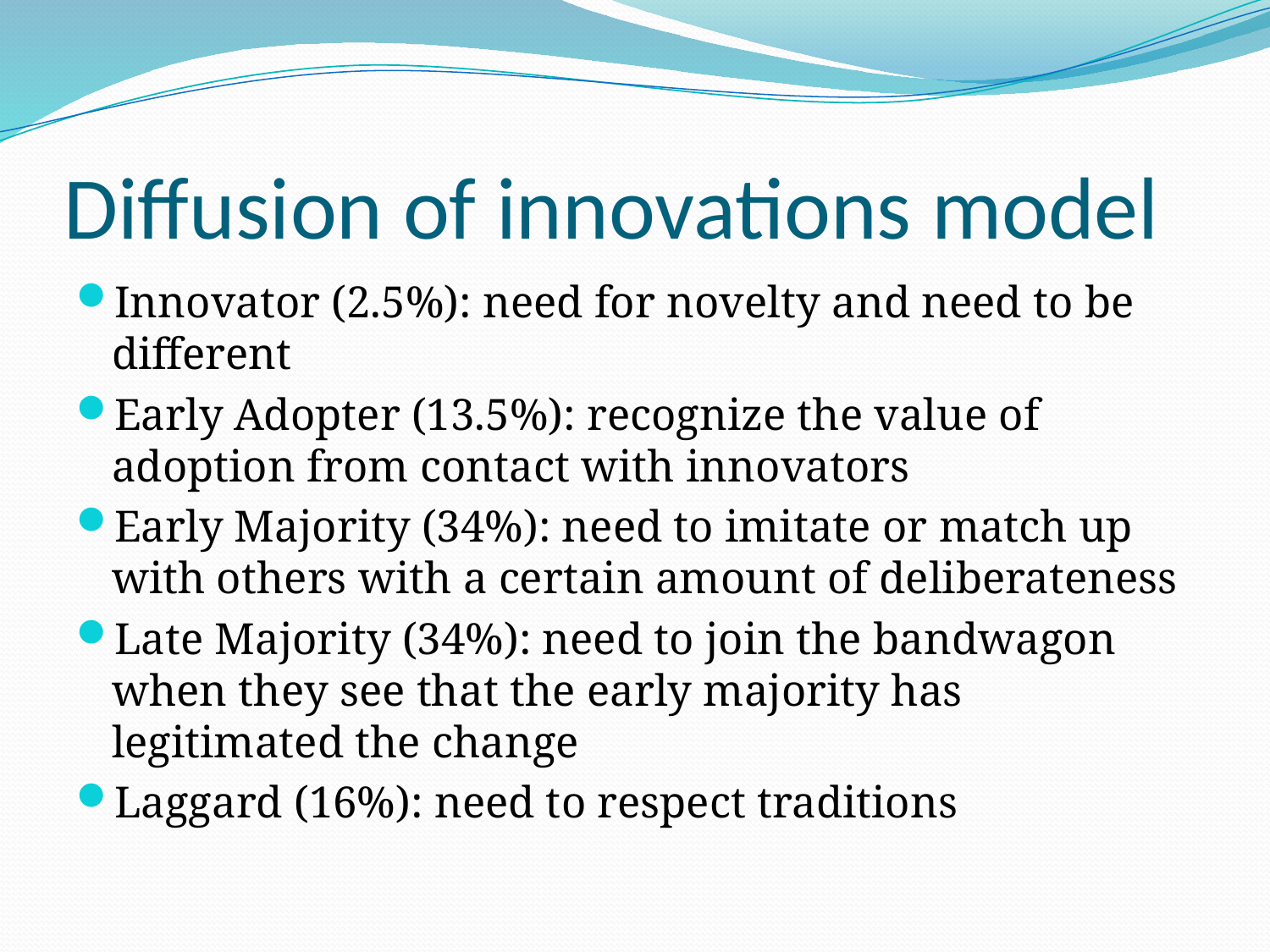

# Diffusion of innovations model
Innovator (2.5%): need for novelty and need to be different
Early Adopter (13.5%): recognize the value of adoption from contact with innovators
Early Majority (34%): need to imitate or match up with others with a certain amount of deliberateness
Late Majority (34%): need to join the bandwagon when they see that the early majority has legitimated the change
Laggard (16%): need to respect traditions